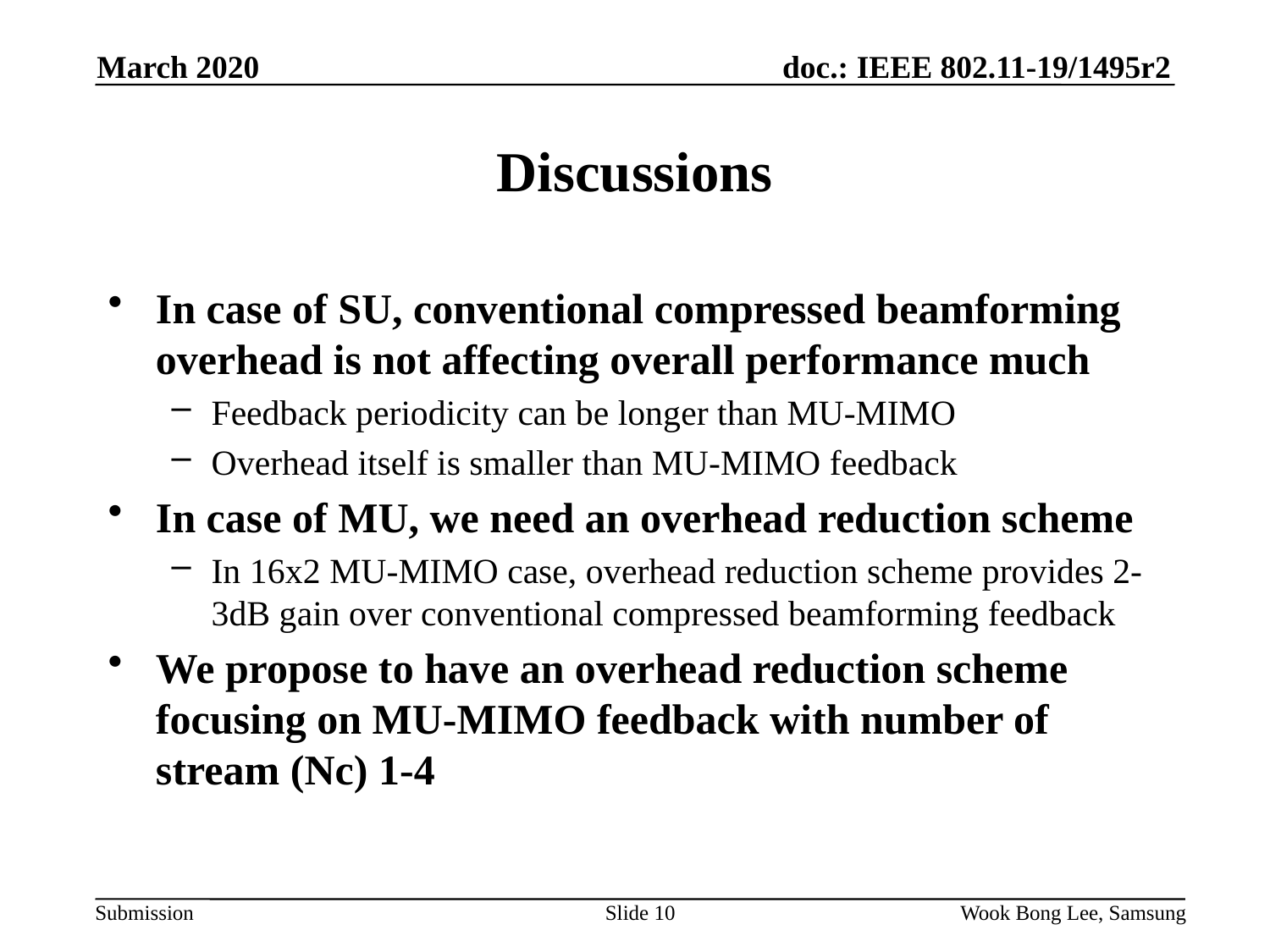

March 2020
# Discussions
In case of SU, conventional compressed beamforming overhead is not affecting overall performance much
Feedback periodicity can be longer than MU-MIMO
Overhead itself is smaller than MU-MIMO feedback
In case of MU, we need an overhead reduction scheme
In 16x2 MU-MIMO case, overhead reduction scheme provides 2-3dB gain over conventional compressed beamforming feedback
We propose to have an overhead reduction scheme focusing on MU-MIMO feedback with number of stream (Nc) 1-4

Slide 10
Wook Bong Lee, Samsung